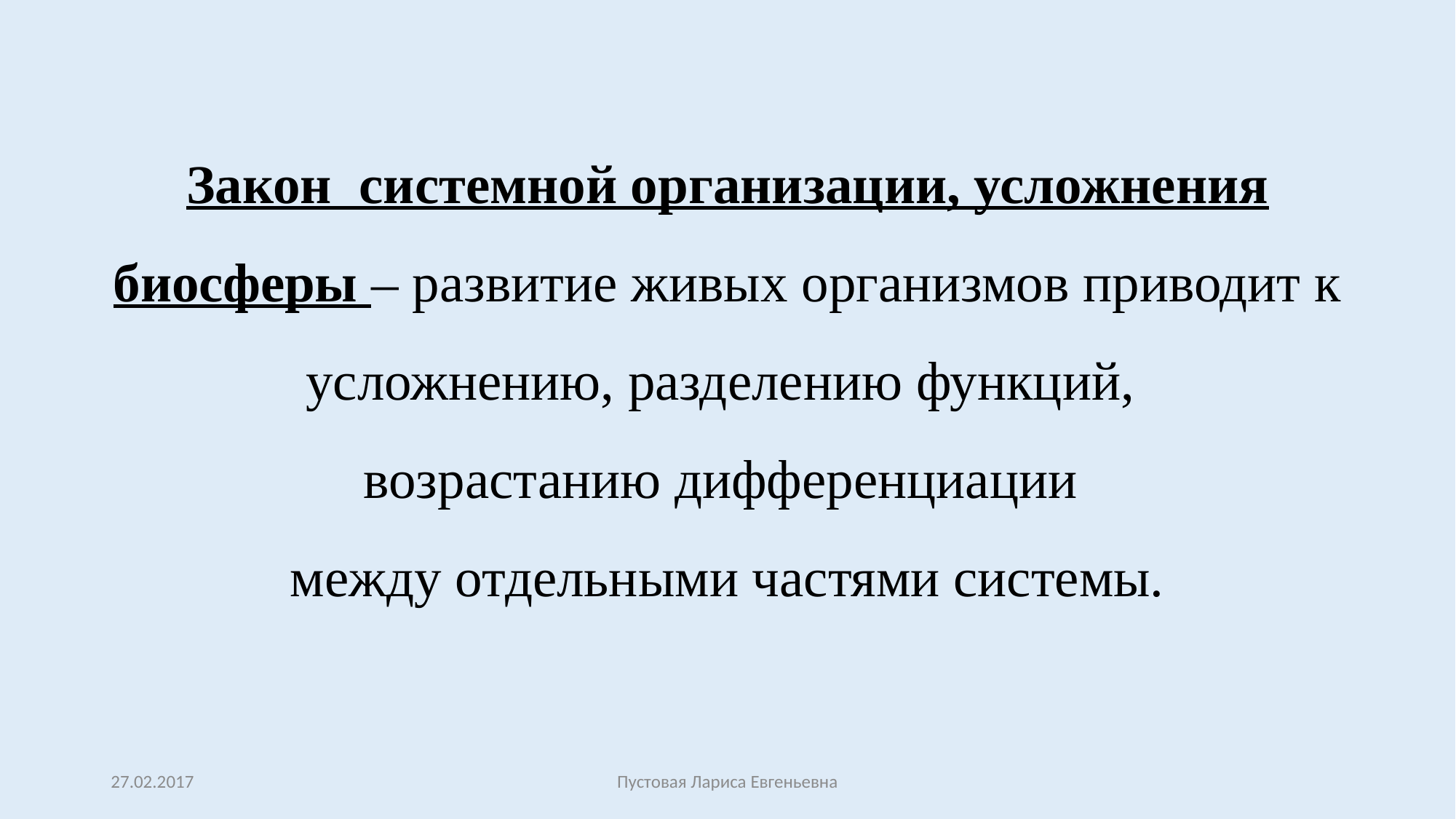

# Закон  системной организации, усложнения биосферы – развитие живых организмов приводит к усложнению, разделению функций, возрастанию дифференциации между отдельными частями системы.
27.02.2017
Пустовая Лариса Евгеньевна